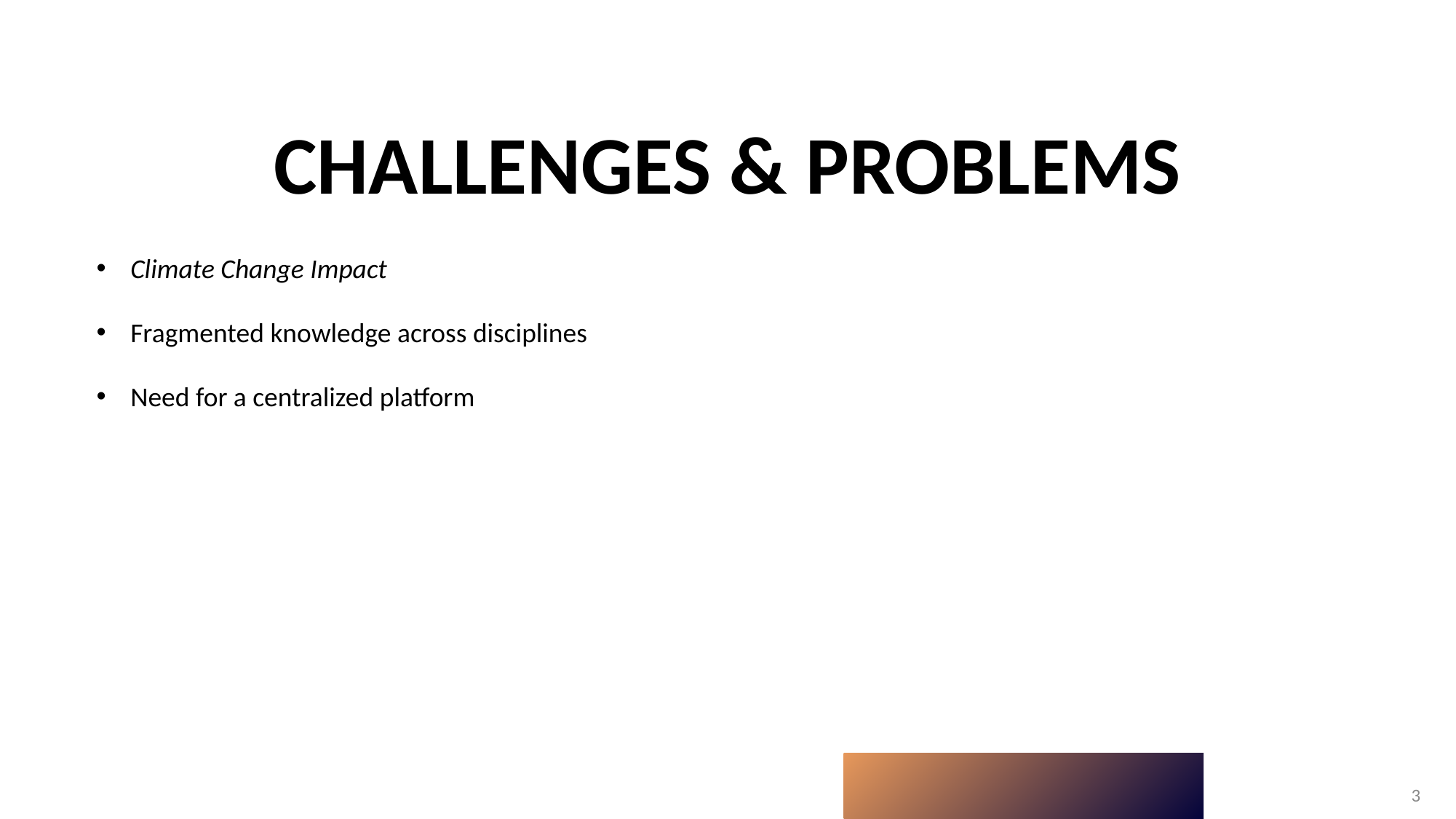

# CHALLENGES & PROBLEMS
Climate Change Impact
Fragmented knowledge across disciplines
Need for a centralized platform
3